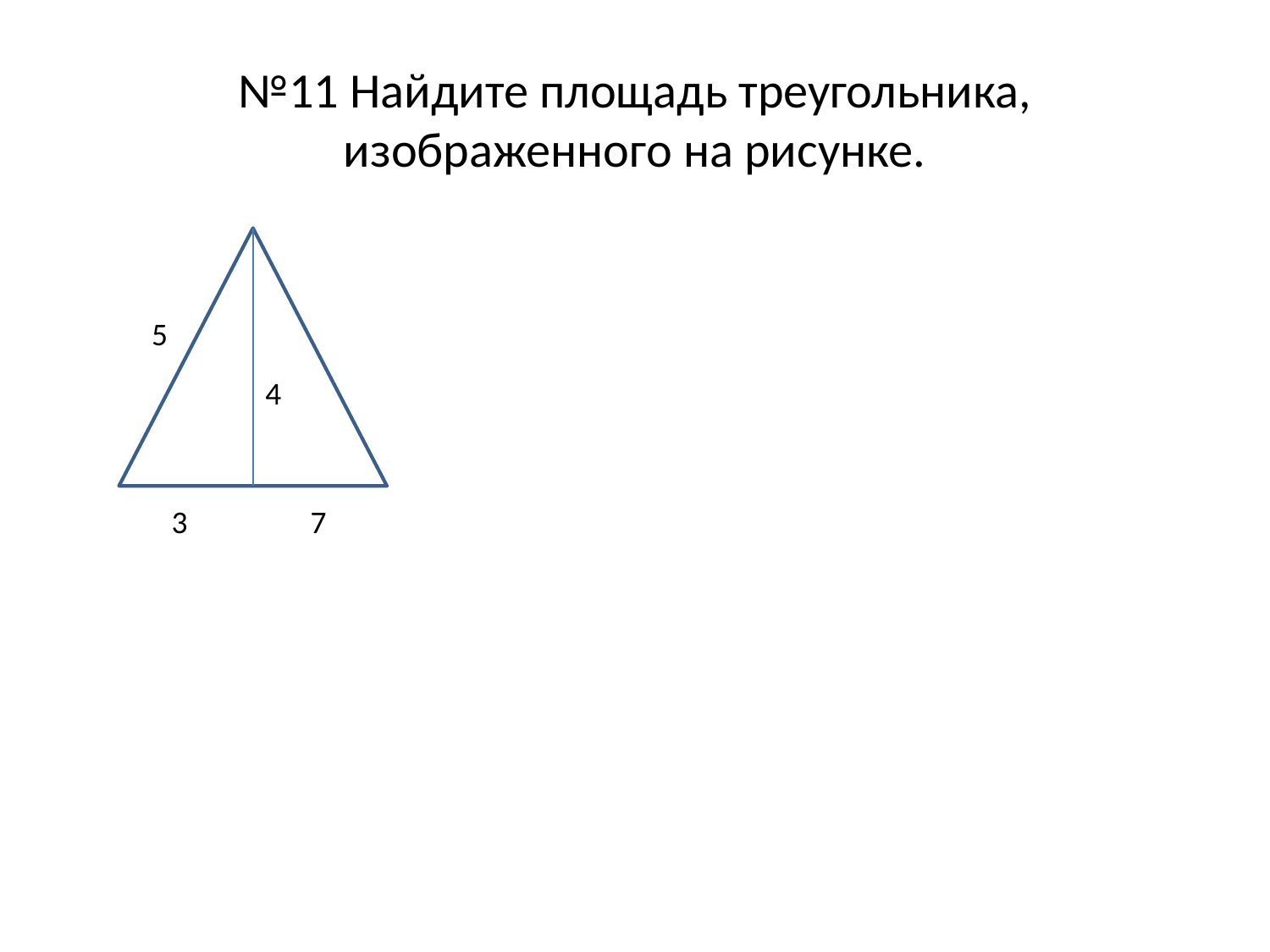

# №11 Найдите площадь треугольника, изображенного на рисунке.
4
5
4
3
7